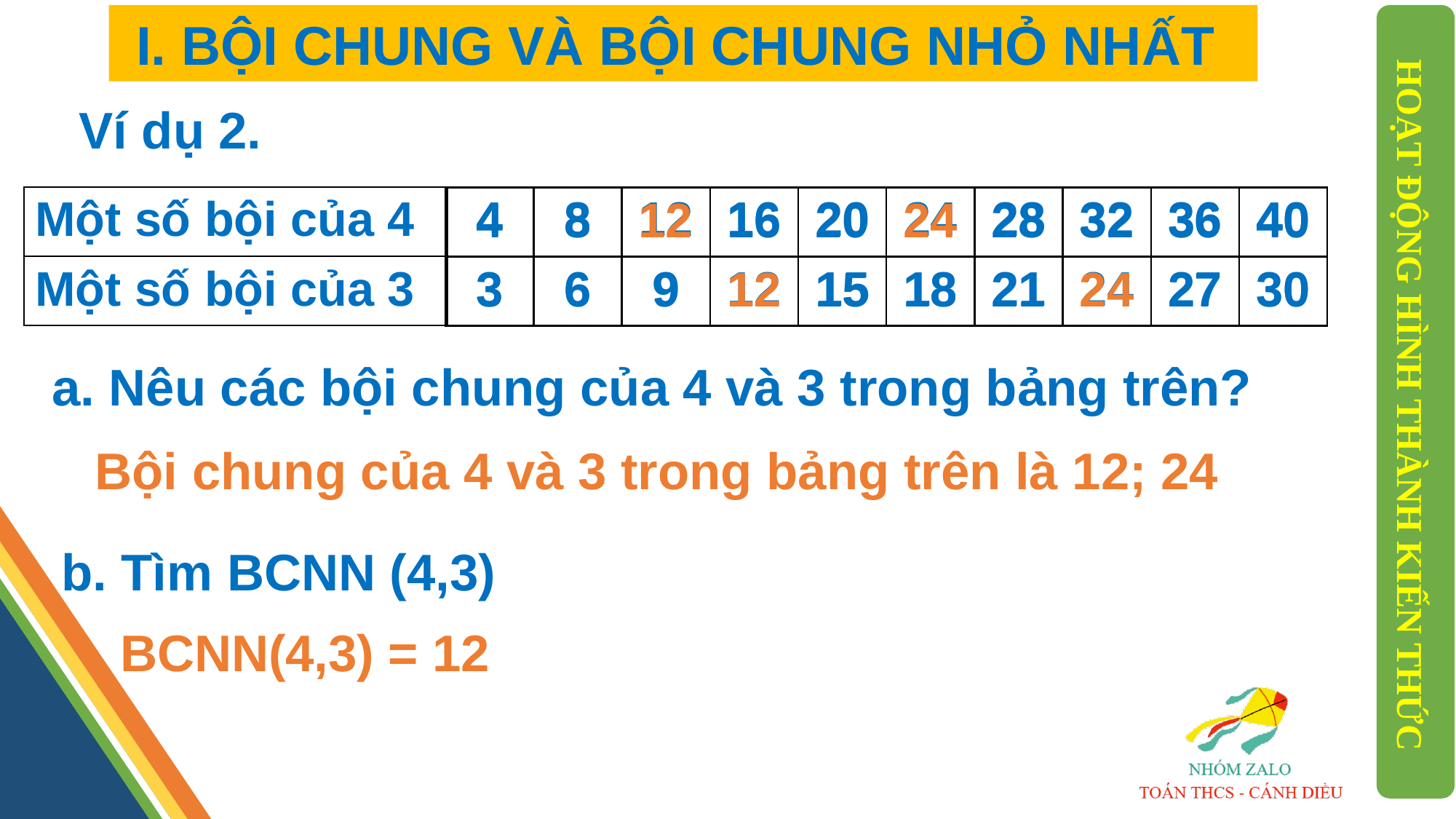

I. BỘI CHUNG VÀ BỘI CHUNG NHỎ NHẤT
Ví dụ 2.
| 4 | 8 | 12 | 16 | 20 | 24 | 28 | 32 | 36 | 40 |
| --- | --- | --- | --- | --- | --- | --- | --- | --- | --- |
| 3 | 6 | 9 | 12 | 15 | 18 | 21 | 24 | 27 | 30 |
| Một số bội của 4 |
| --- |
| Một số bội của 3 |
| 4 | 8 | 12 | 16 | 20 | 24 | 28 | 32 | 36 | 40 |
| --- | --- | --- | --- | --- | --- | --- | --- | --- | --- |
| 3 | 6 | 9 | 12 | 15 | 18 | 21 | 24 | 27 | 30 |
a. Nêu các bội chung của 4 và 3 trong bảng trên?

HOẠT ĐỘNG HÌNH THÀNH KIẾN THỨC
Bội chung của 4 và 3 trong bảng trên là 12; 24

b. Tìm BCNN (4,3)

BCNN(4,3) = 12